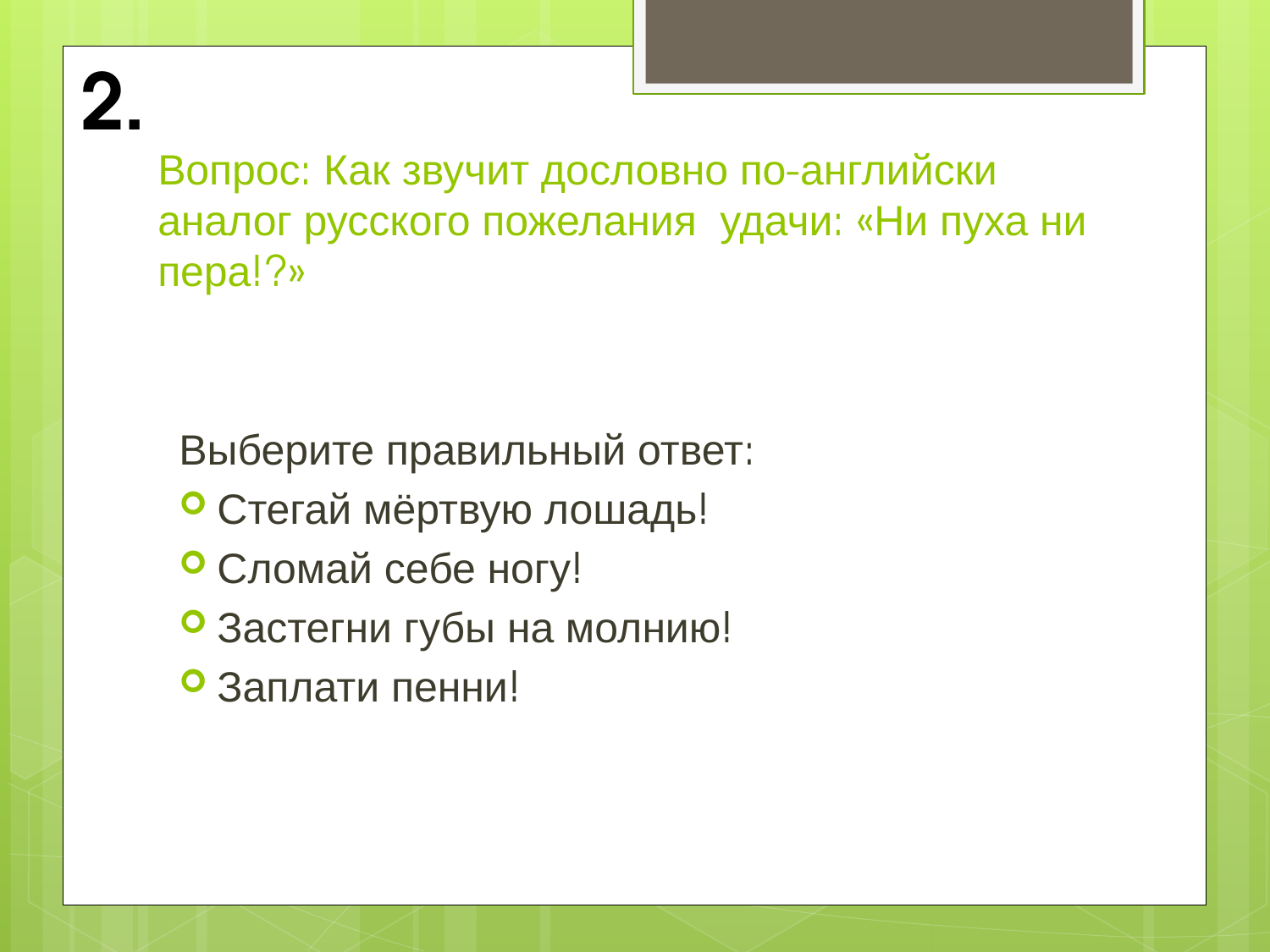

2.
# Вопрос: Как звучит дословно по-английски аналог русского пожелания  удачи: «Ни пуха ни пера!?»
Выберите правильный ответ:
Стегай мёртвую лошадь!
Сломай себе ногу!
Застегни губы на молнию!
Заплати пенни!